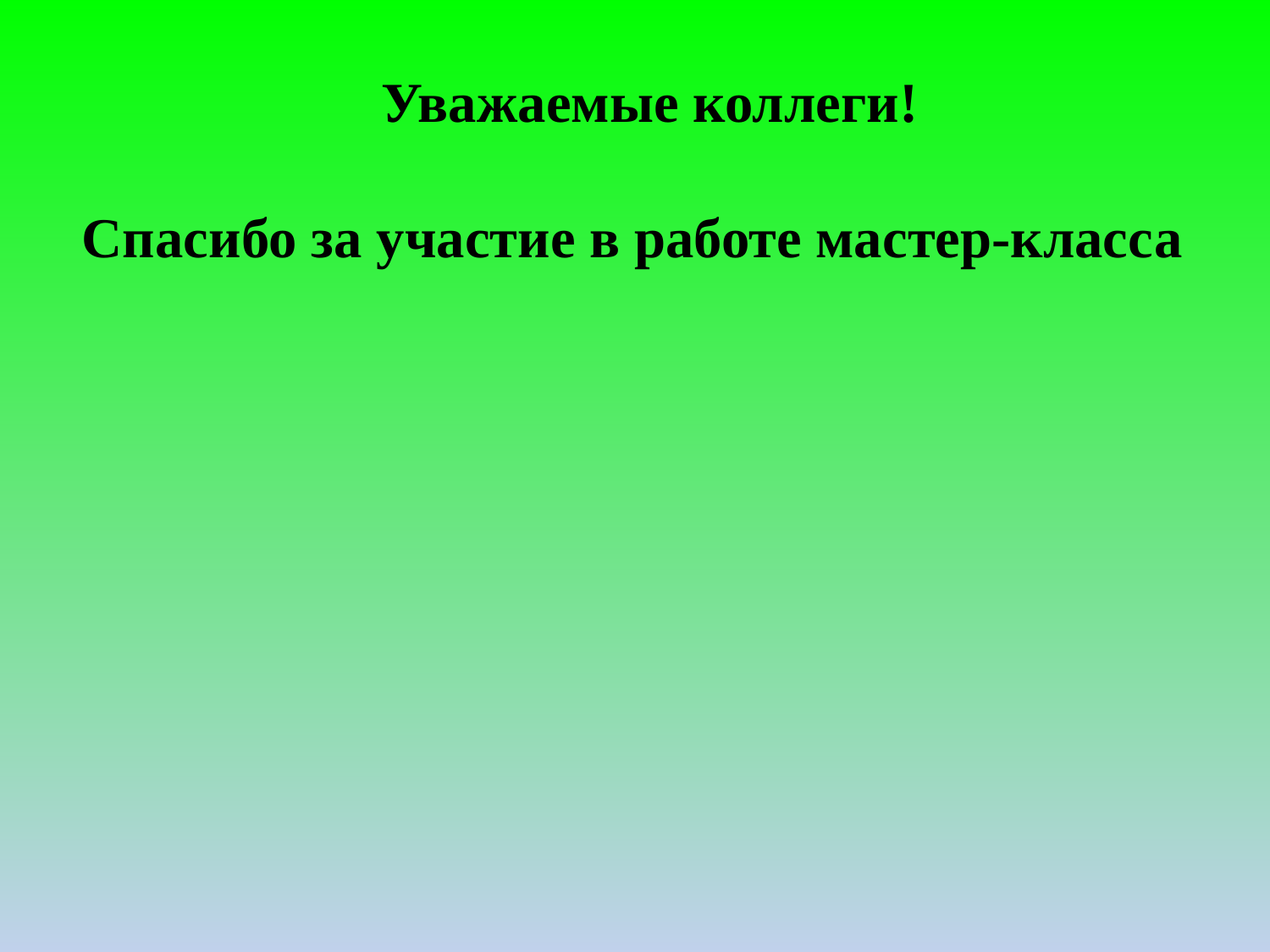

Уважаемые коллеги!

Спасибо за участие в работе мастер-класса